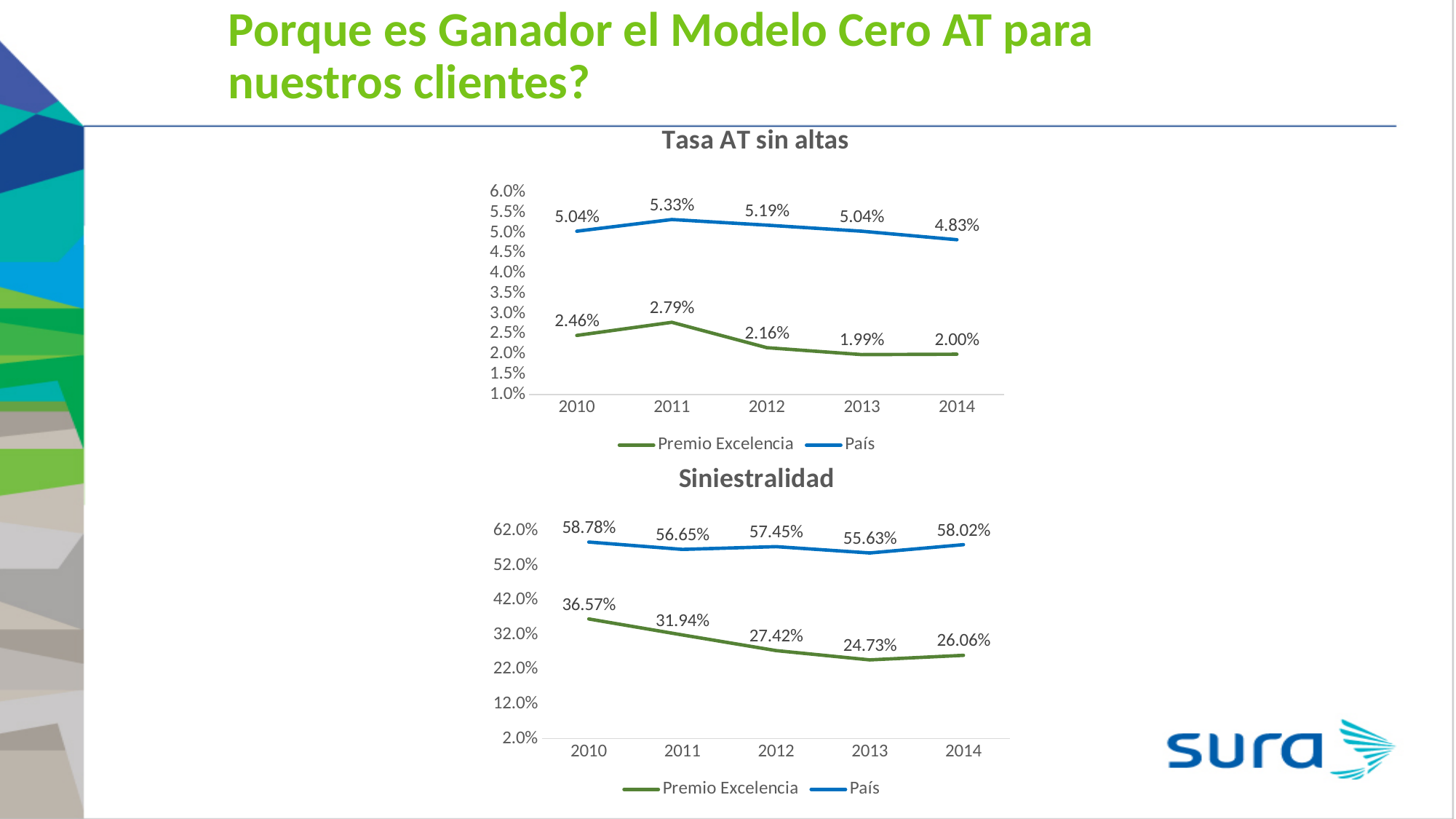

# Porque es Ganador el Modelo Cero AT para nuestros clientes?

### Chart: Tasa AT sin altas

| Category | Premio Excelencia | País |
|---|---|---|
| 2010.0 | 0.0246251257937091 | 0.0504 |
| 2011.0 | 0.0278642135413769 | 0.0533 |
| 2012.0 | 0.0215955259703805 | 0.0519 |
| 2013.0 | 0.0198831924732897 | 0.0504 |
| 2014.0 | 0.0199811249301202 | 0.0483 |

### Chart: Siniestralidad

| Category | Premio Excelencia | País |
|---|---|---|
| 2010.0 | 0.365701206359702 | 0.5878 |
| 2011.0 | 0.319403398887537 | 0.5665 |
| 2012.0 | 0.274220672384047 | 0.5745 |
| 2013.0 | 0.247317478266508 | 0.5563 |
| 2014.0 | 0.260575045462308 | 0.5802 |